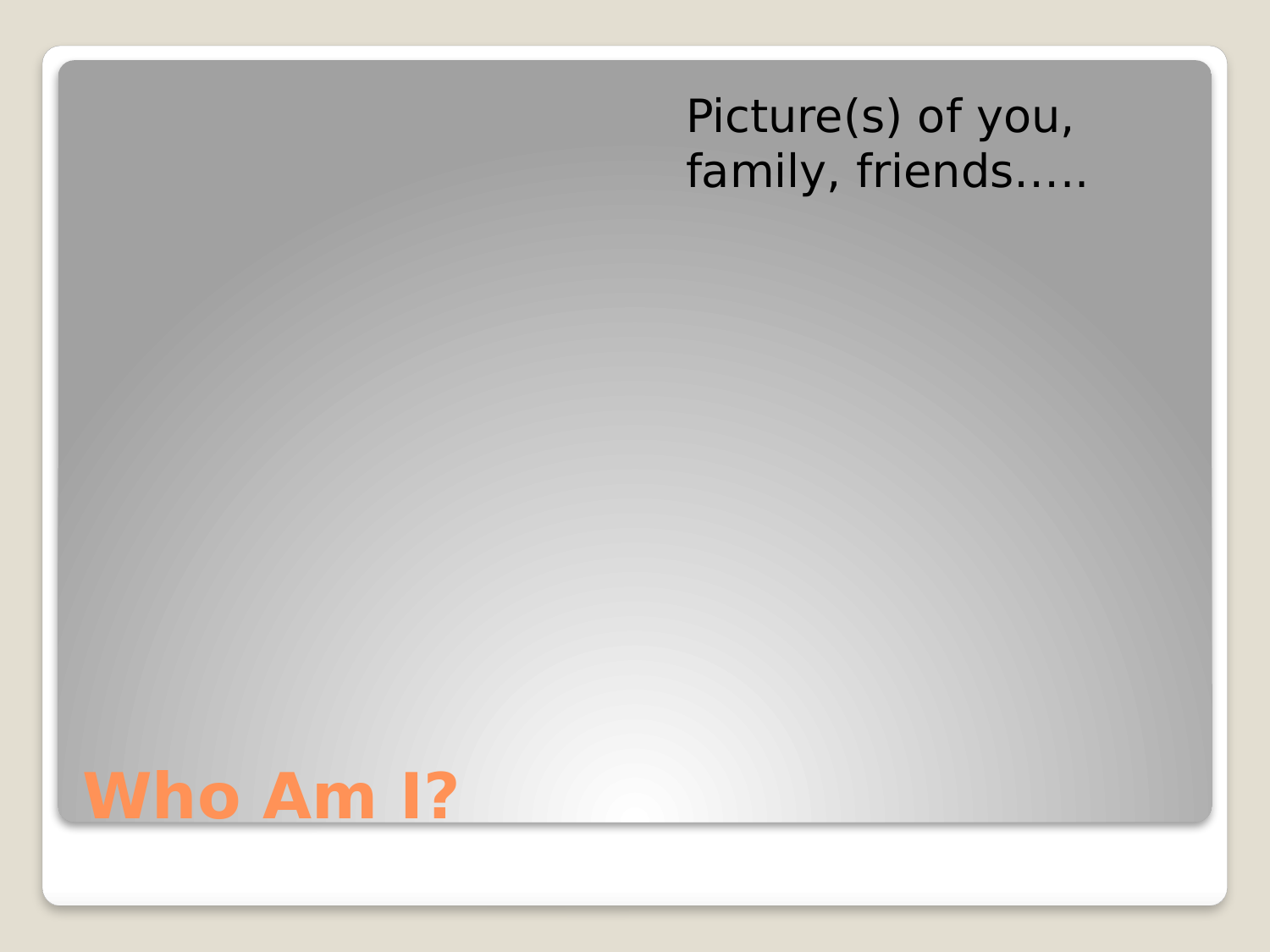

Picture(s) of you, family, friends…..
# Who Am I?